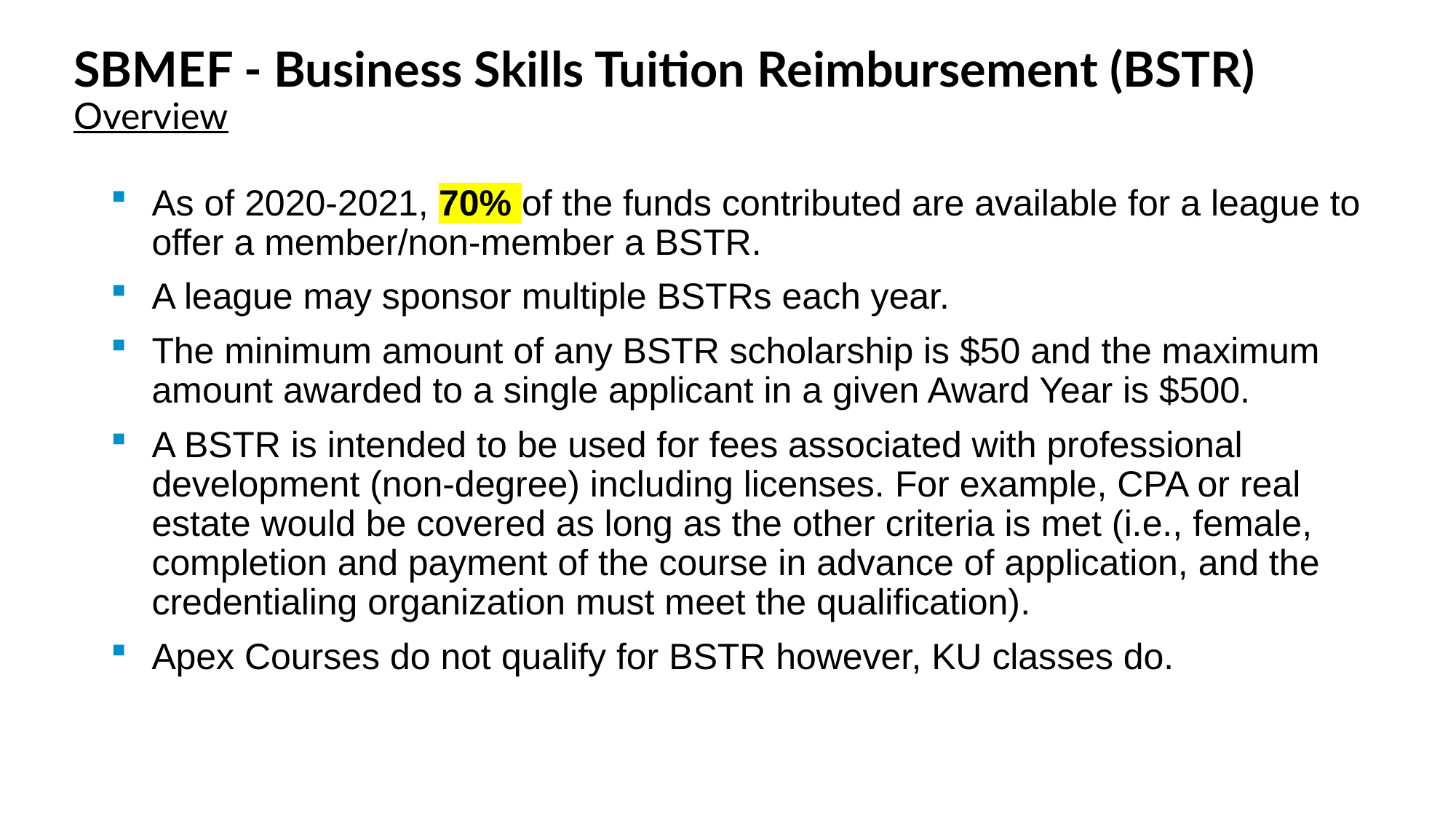

# SBMEF - Business Skills Tuition Reimbursement (BSTR) Overview
As of 2020-2021, 70% of the funds contributed are available for a league to offer a member/non-member a BSTR.
A league may sponsor multiple BSTRs each year.
The minimum amount of any BSTR scholarship is $50 and the maximum amount awarded to a single applicant in a given Award Year is $500.
A BSTR is intended to be used for fees associated with professional development (non-degree) including licenses. For example, CPA or real estate would be covered as long as the other criteria is met (i.e., female, completion and payment of the course in advance of application, and the credentialing organization must meet the qualification).
Apex Courses do not qualify for BSTR however, KU classes do.